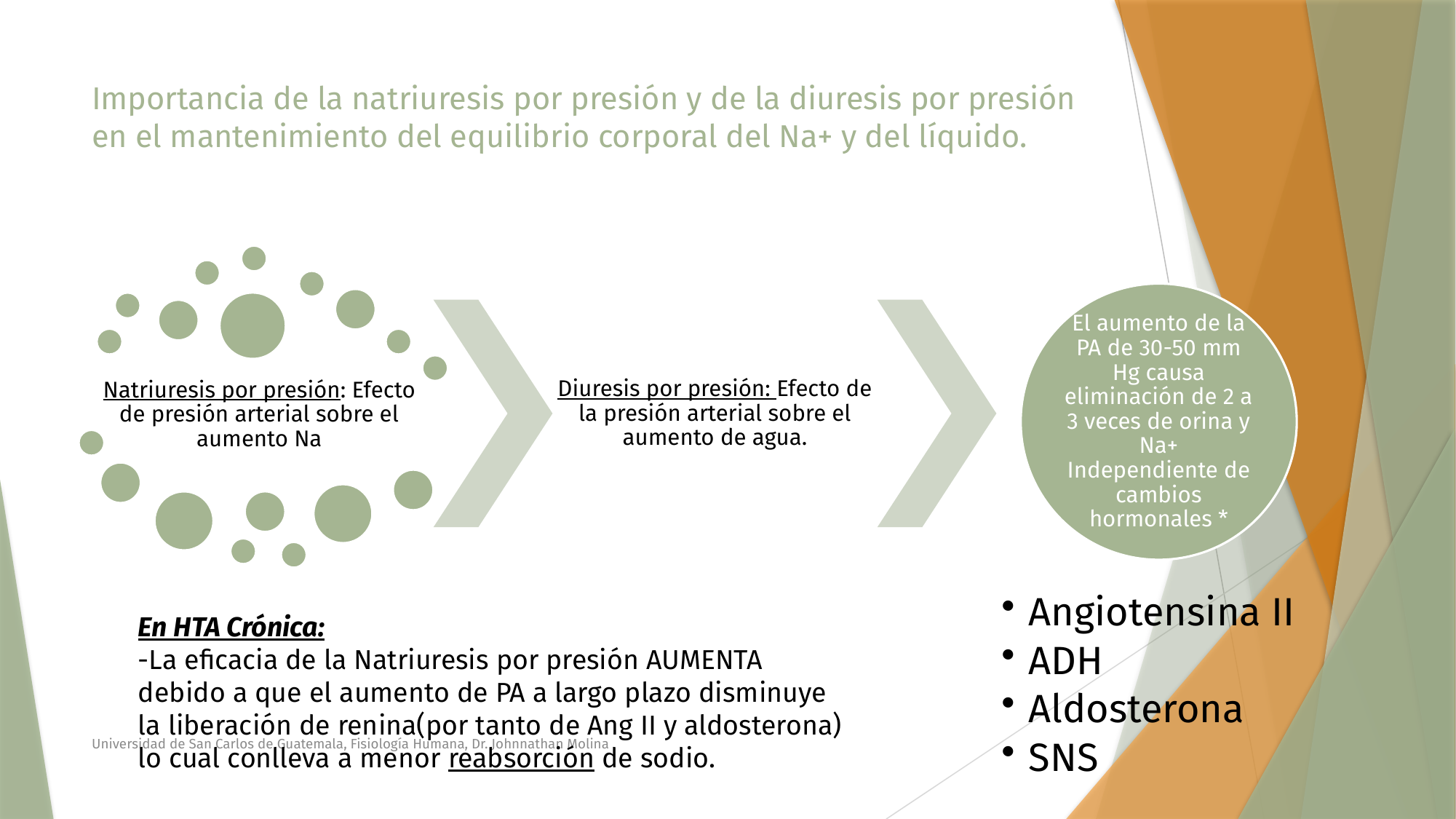

# Importancia de la natriuresis por presión y de la diuresis por presión en el mantenimiento del equilibrio corporal del Na+ y del líquido.
Natriuresis por presión: Efecto de presión arterial sobre el aumento Na
Diuresis por presión: Efecto de la presión arterial sobre el aumento de agua.
El aumento de la PA de 30-50 mm Hg causa eliminación de 2 a 3 veces de orina y Na+ Independiente de cambios hormonales *
Angiotensina II
ADH
Aldosterona
SNS
En HTA Crónica:
-La eficacia de la Natriuresis por presión AUMENTA
debido a que el aumento de PA a largo plazo disminuye
la liberación de renina(por tanto de Ang II y aldosterona)
lo cual conlleva a menor reabsorción de sodio.
Universidad de San Carlos de Guatemala, Fisiología Humana, Dr. Johnnathan Molina